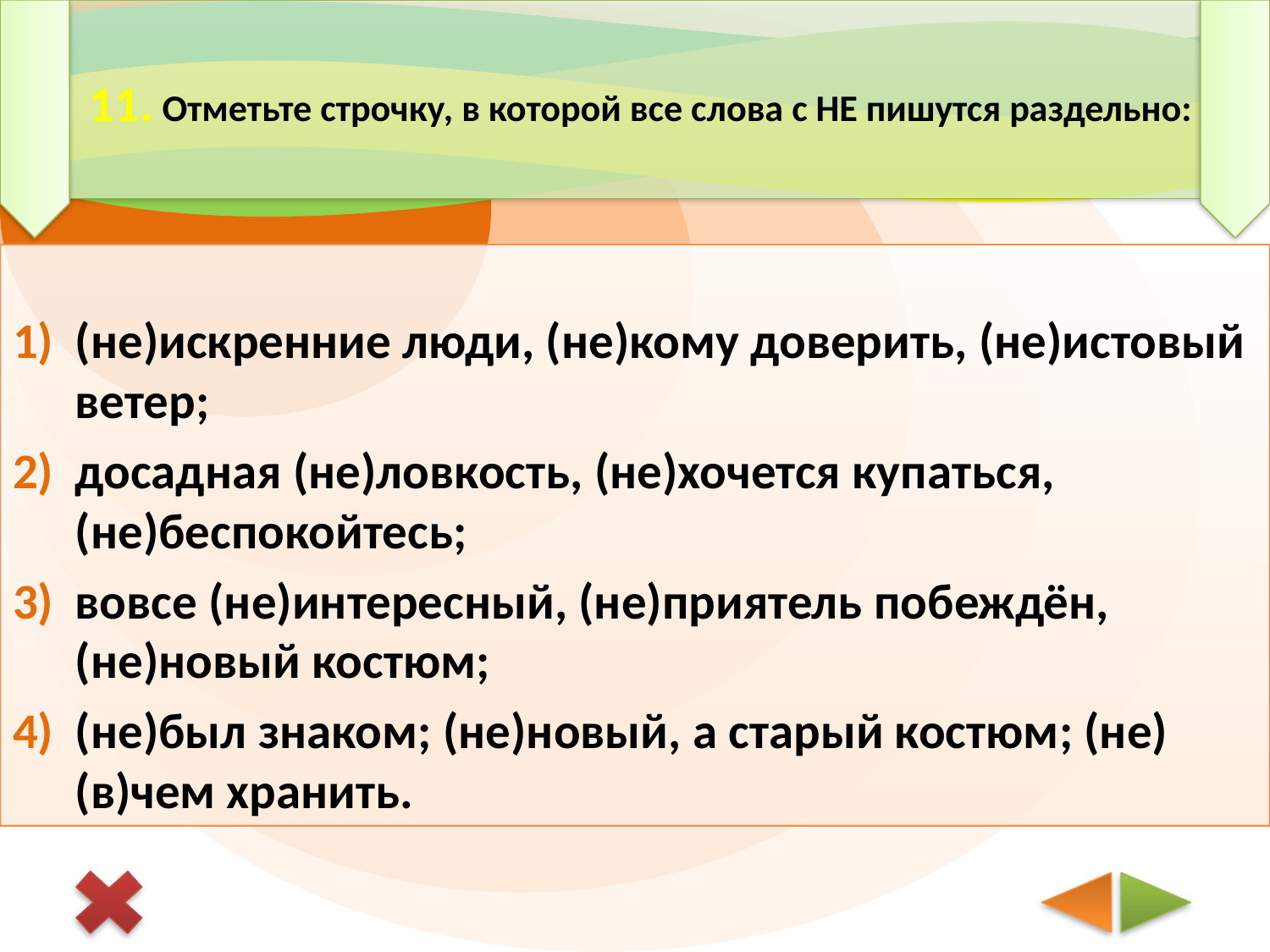

# 11. Отметьте строчку, в которой все слова с НЕ пишутся раздельно:

(не)искренние люди, (не)кому доверить, (не)истовый ветер;
досадная (не)ловкость, (не)хочется купаться,  (не)беспокойтесь;
вовсе (не)интересный, (не)приятель побеждён, (не)новый костюм;
(не)был знаком; (не)новый, а старый костюм; (не)(в)чем хранить.